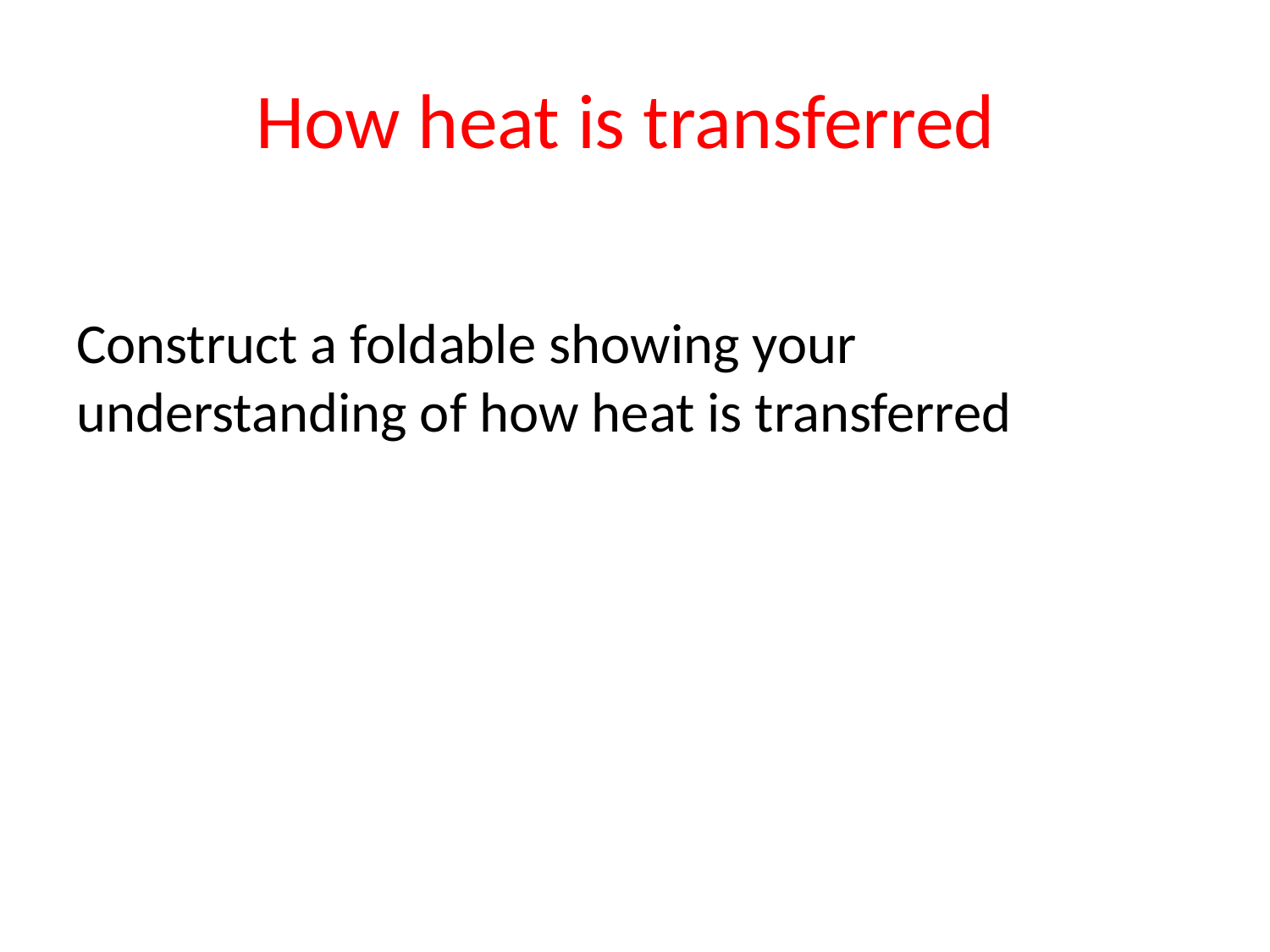

# How heat is transferred

Construct a foldable showing your understanding of how heat is transferred